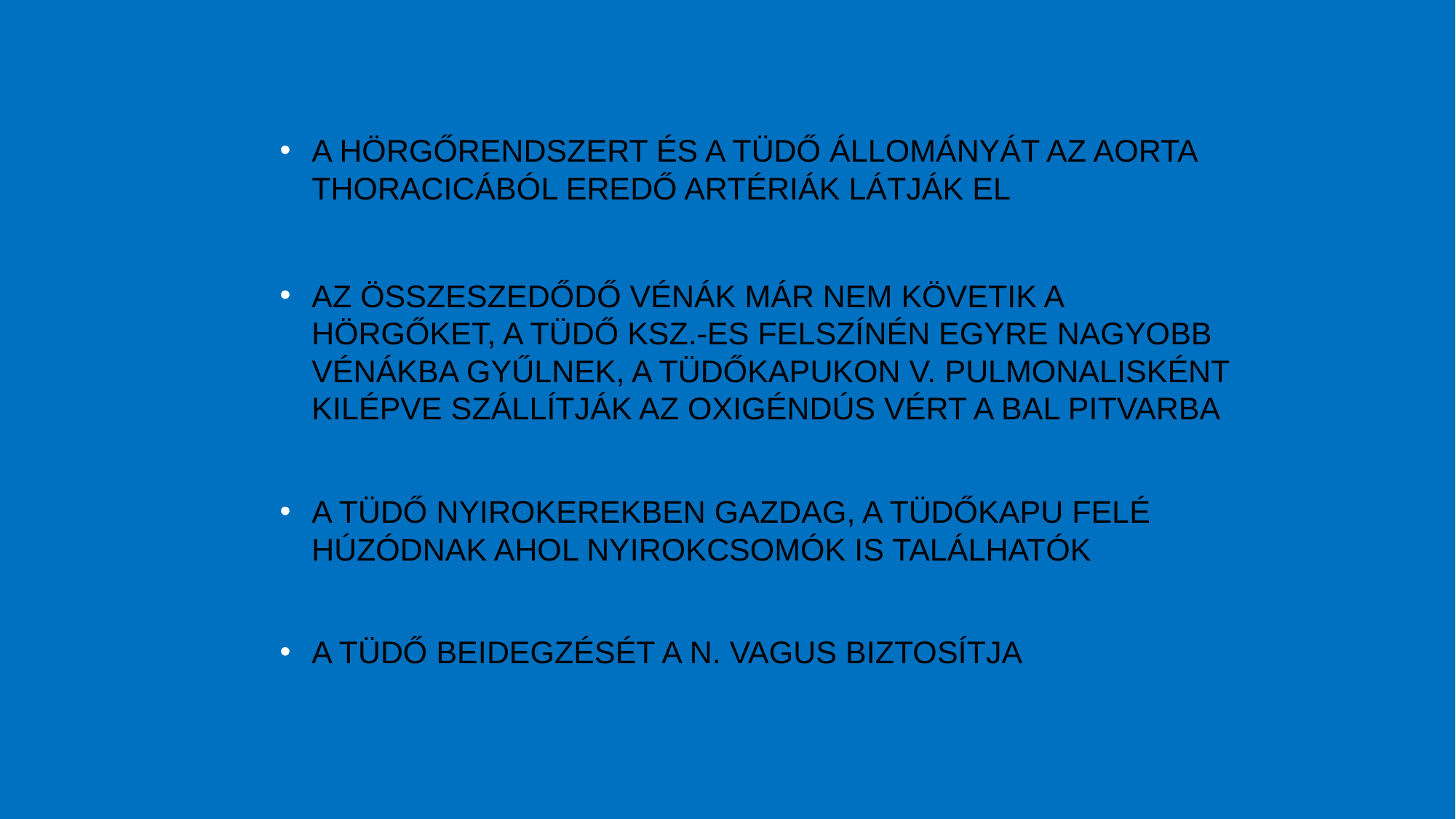

a hörgőrendszert és a tüdő állományát az aorta thoracicából eredő artériák látják el

az összeszedődő vénák már nem követik a hörgőket, a tüdő ksz.-es felszínén egyre nagyobb vénákba gyűlnek, a tüdőkapukon v. pulmonalisként kilépve szállítják az oxigéndús vért a bal pitvarba

a tüdő nyirokerekben gazdag, a tüdőkapu felé húzódnak ahol nyirokcsomók is találhatók

a tüdő beidegzését a n. vagus biztosítja